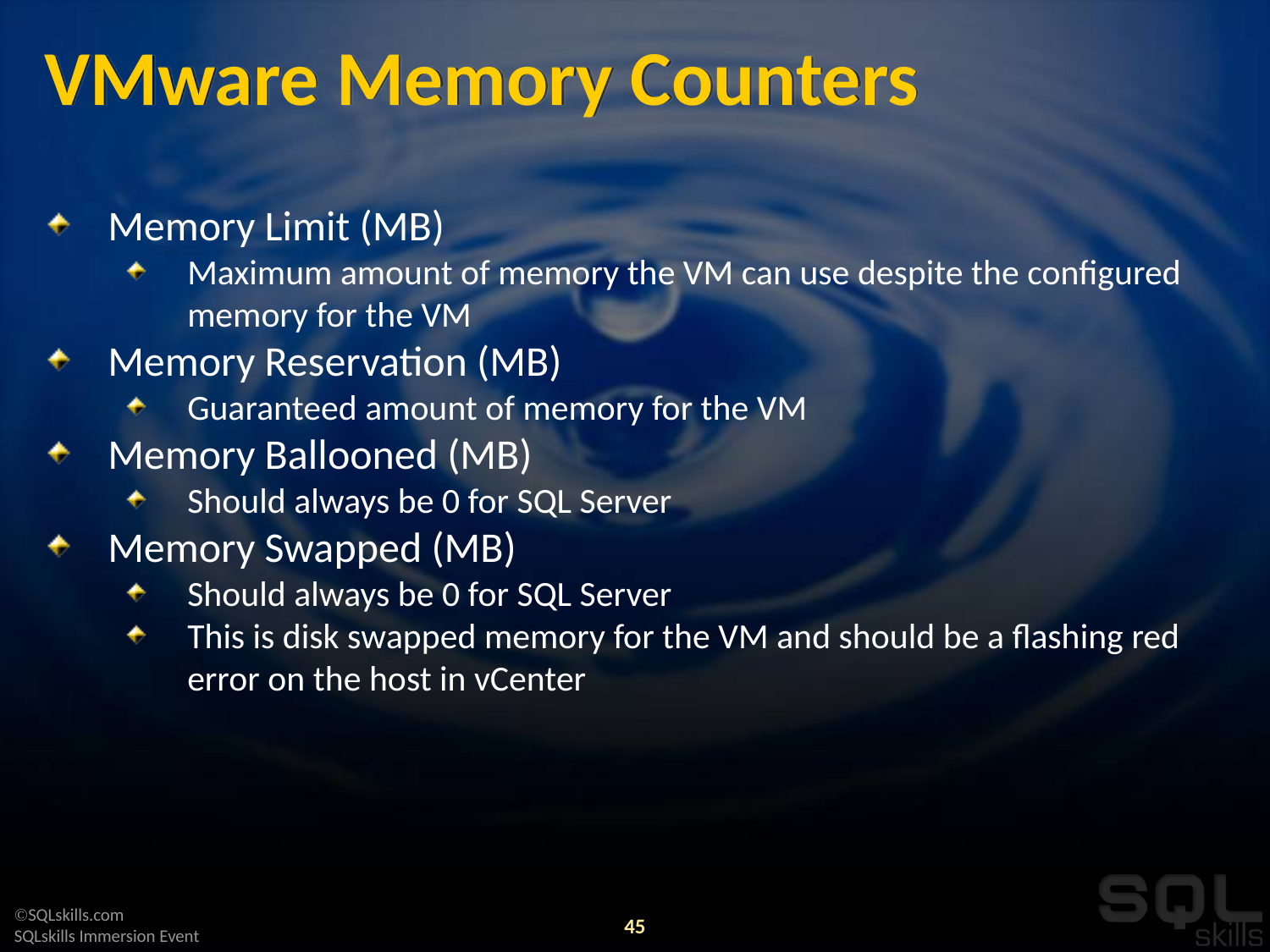

# VMware Memory Counters
Memory Limit (MB)
Maximum amount of memory the VM can use despite the configured memory for the VM
Memory Reservation (MB)
Guaranteed amount of memory for the VM
Memory Ballooned (MB)
Should always be 0 for SQL Server
Memory Swapped (MB)
Should always be 0 for SQL Server
This is disk swapped memory for the VM and should be a flashing red error on the host in vCenter
45